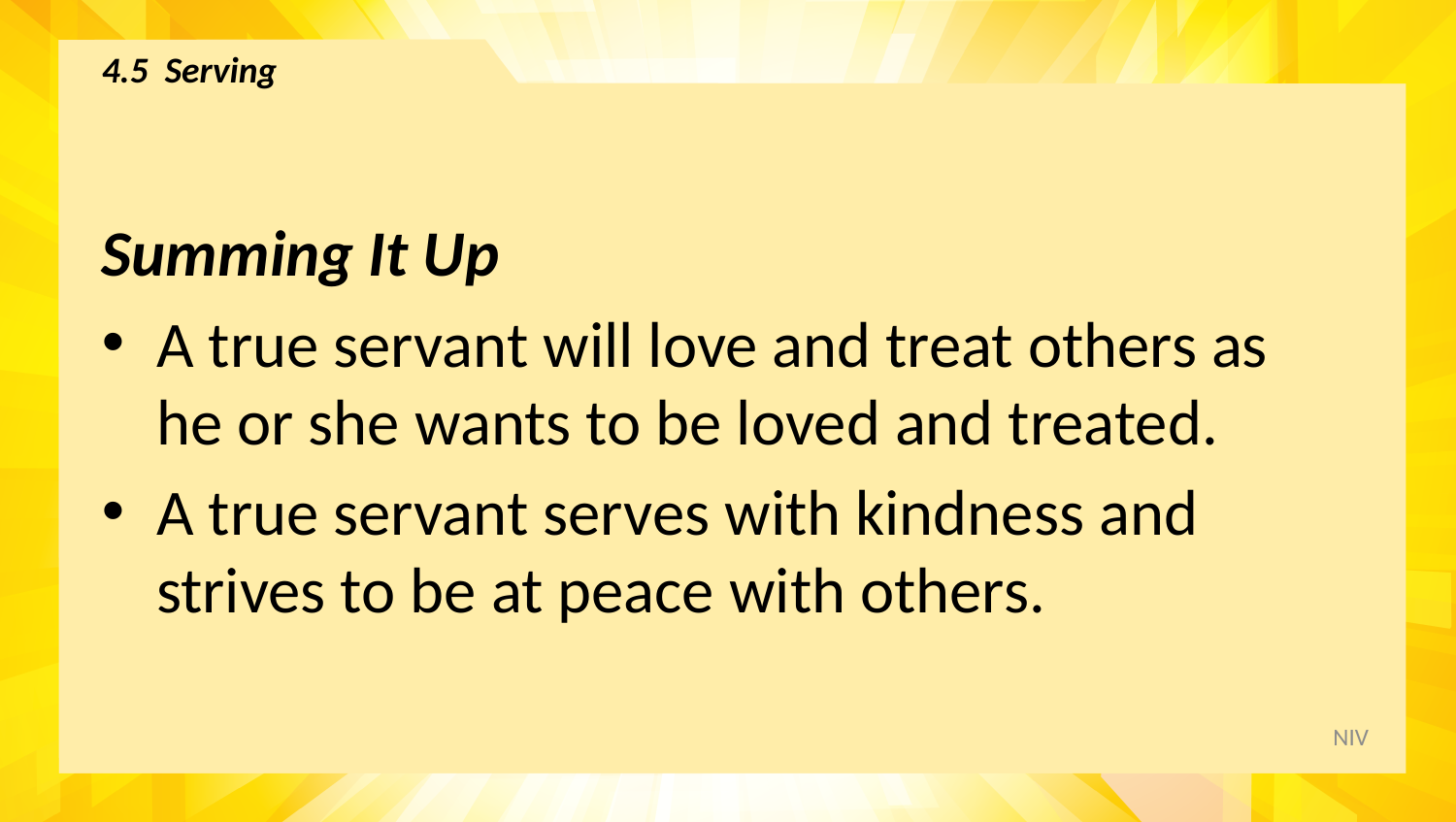

# 4.5  Serving
Summing It Up
A true servant will love and treat others as he or she wants to be loved and treated.
A true servant serves with kindness and strives to be at peace with others.
NIV